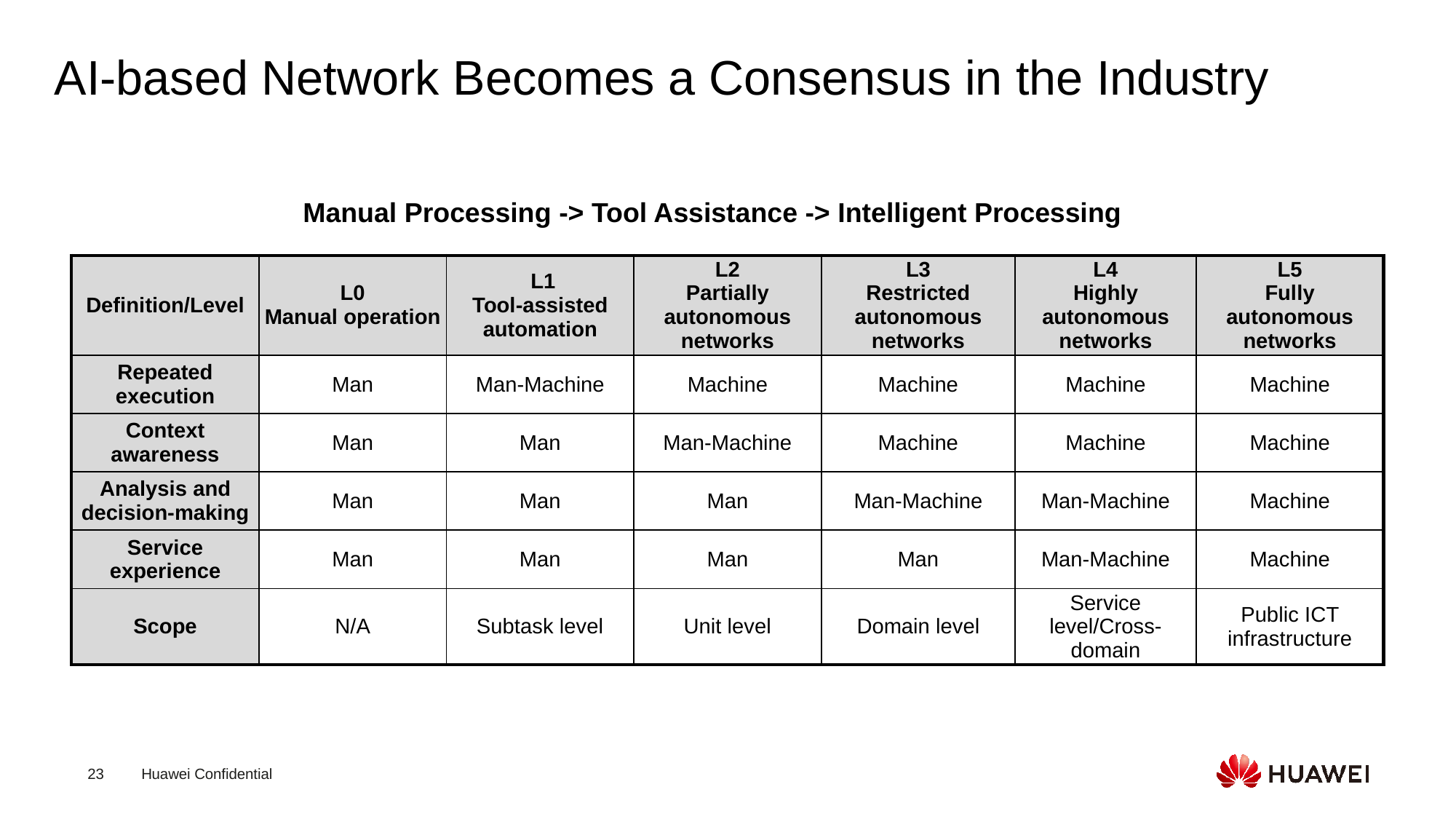

# AI-based Network Becomes a Consensus in the Industry
Manual Processing -> Tool Assistance -> Intelligent Processing
| Definition/Level | L0 Manual operation | L1 Tool-assisted automation | L2 Partially autonomous networks | L3 Restricted autonomous networks | L4 Highly autonomous networks | L5 Fully autonomous networks |
| --- | --- | --- | --- | --- | --- | --- |
| Repeated execution | Man | Man-Machine | Machine | Machine | Machine | Machine |
| Context awareness | Man | Man | Man-Machine | Machine | Machine | Machine |
| Analysis and decision-making | Man | Man | Man | Man-Machine | Man-Machine | Machine |
| Service experience | Man | Man | Man | Man | Man-Machine | Machine |
| Scope | N/A | Subtask level | Unit level | Domain level | Service level/Cross-domain | Public ICT infrastructure |